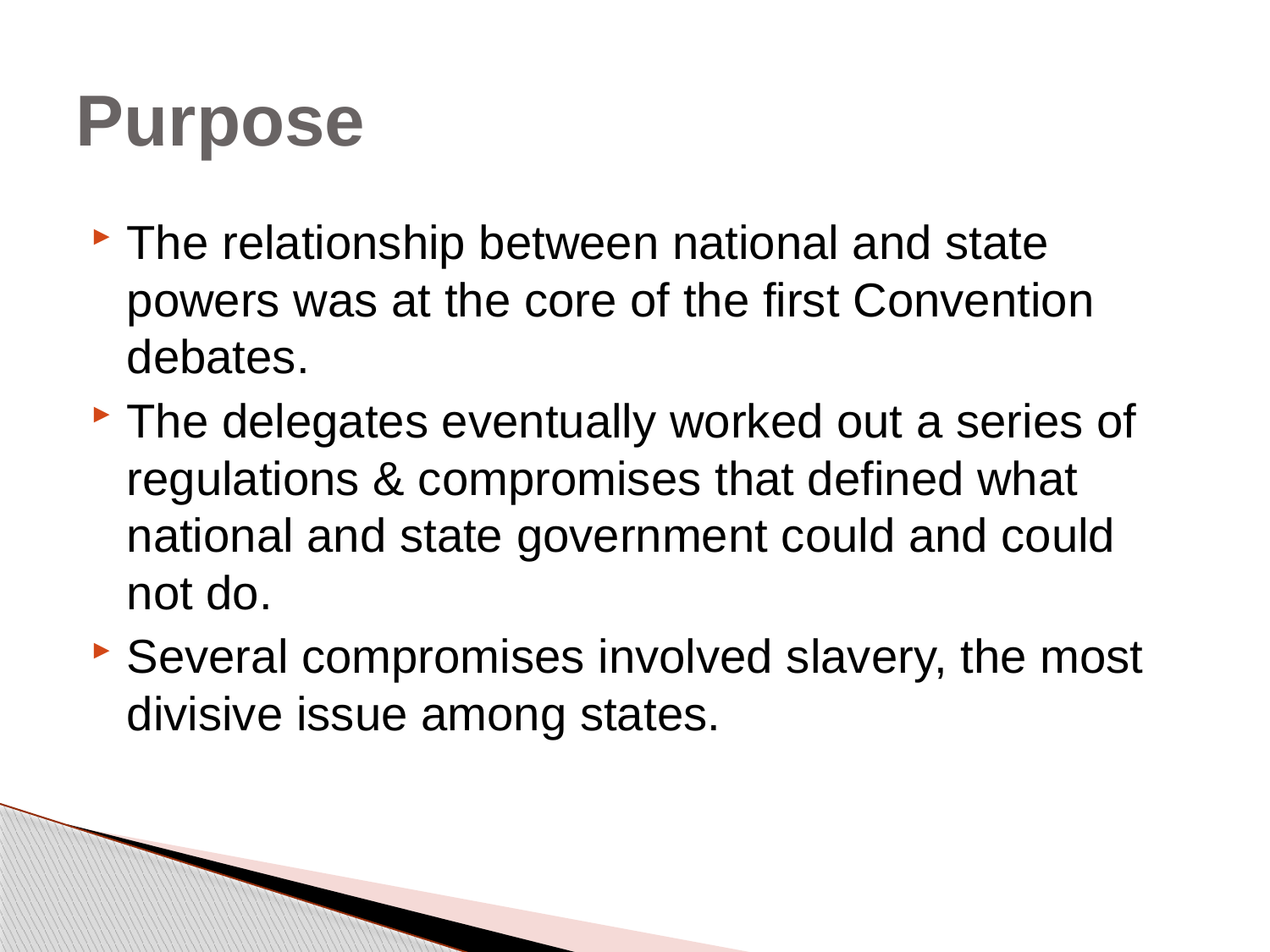

# Purpose
The relationship between national and state powers was at the core of the first Convention debates.
The delegates eventually worked out a series of regulations & compromises that defined what national and state government could and could not do.
Several compromises involved slavery, the most divisive issue among states.